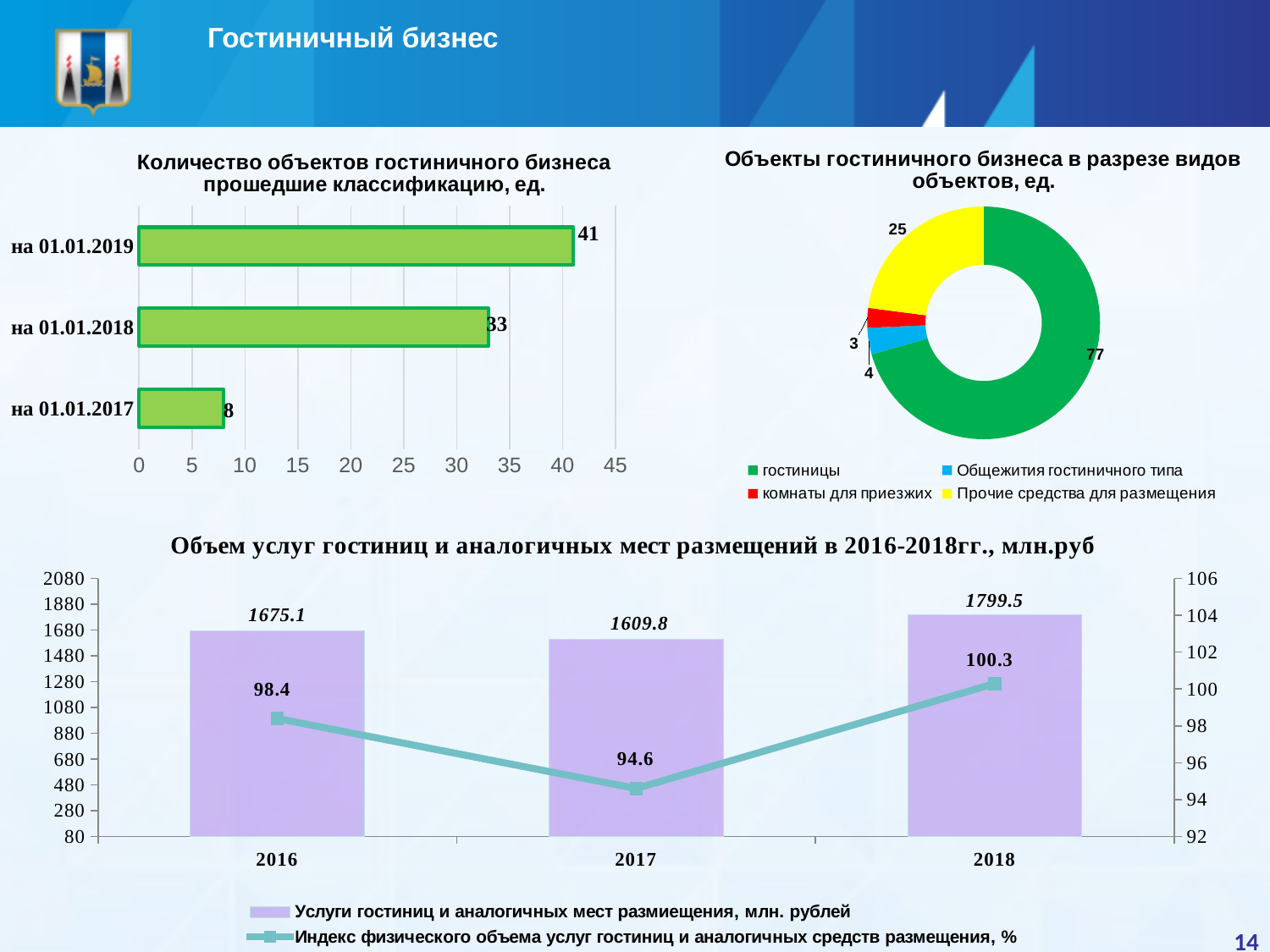

Гостиничный бизнес

### Chart: Количество объектов гостиничного бизнеса прошедшие классификацию, ед.

| Category |  |
|---|---|
| на 01.01.2017 | 8.0 |
| на 01.01.2018 | 33.0 |
| на 01.01.2019 | 41.0 |

### Chart: Объекты гостиничного бизнеса в разрезе видов объектов, ед.

| Category |  |
|---|---|
| гостиницы  | 77.0 |
| Общежития гостиничного типа | 4.0 |
| комнаты для приезжих | 3.0 |
| Прочие средства для размещения  | 25.0 |

### Chart: Объем услуг гостиниц и аналогичных мест размещений в 2016-2018гг., млн.руб

| Category | Услуги гостиниц и аналогичных мест размиещения, млн. рублей | Индекс физического объема услуг гостиниц и аналогичных средств размещения, % |
|---|---|---|
| 2016 | 1675.1 | 98.4 |
| 2017 | 1609.8 | 94.6 |
| 2018 | 1799.5 | 100.3 |
14